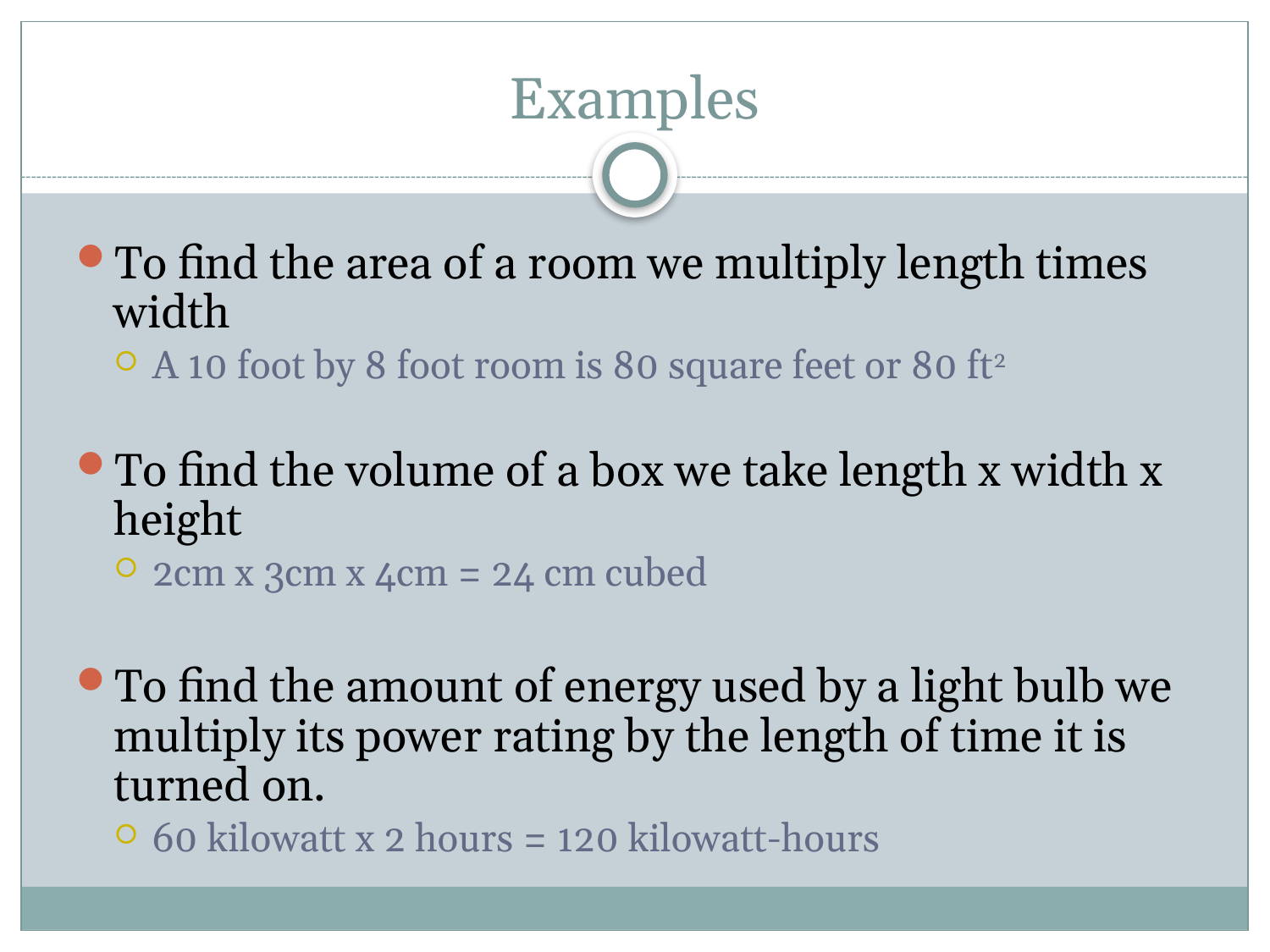

# Examples
To find the area of a room we multiply length times width
A 10 foot by 8 foot room is 80 square feet or 80 ft2

To find the volume of a box we take length x width x height
2cm x 3cm x 4cm = 24 cm cubed

To find the amount of energy used by a light bulb we multiply its power rating by the length of time it is turned on.
60 kilowatt x 2 hours = 120 kilowatt-hours